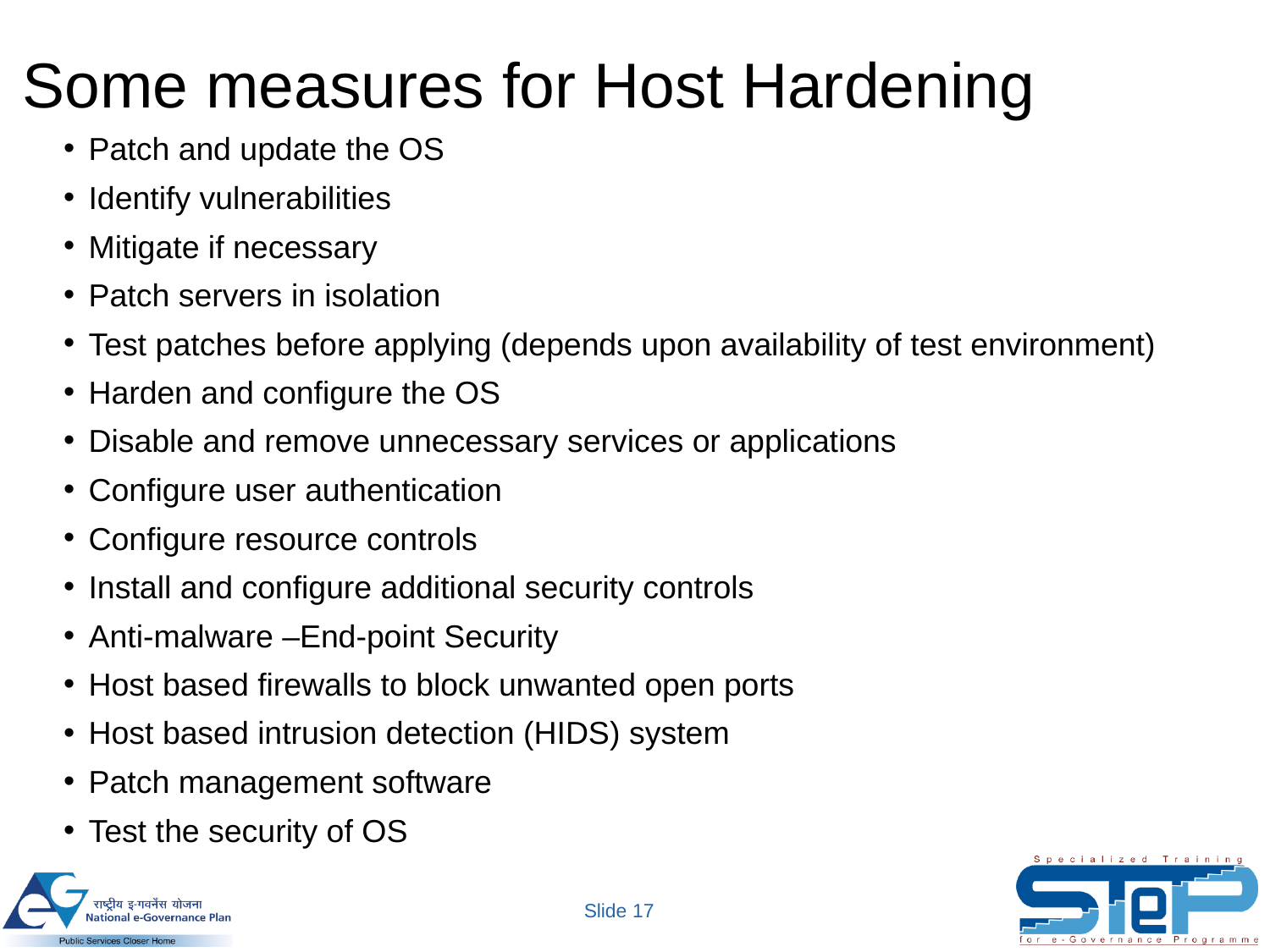

Some measures for Host Hardening
Patch and update the OS
Identify vulnerabilities
Mitigate if necessary
Patch servers in isolation
Test patches before applying (depends upon availability of test environment)
Harden and configure the OS
Disable and remove unnecessary services or applications
Configure user authentication
Configure resource controls
Install and configure additional security controls
Anti-malware –End-point Security
Host based firewalls to block unwanted open ports
Host based intrusion detection (HIDS) system
Patch management software
Test the security of OS